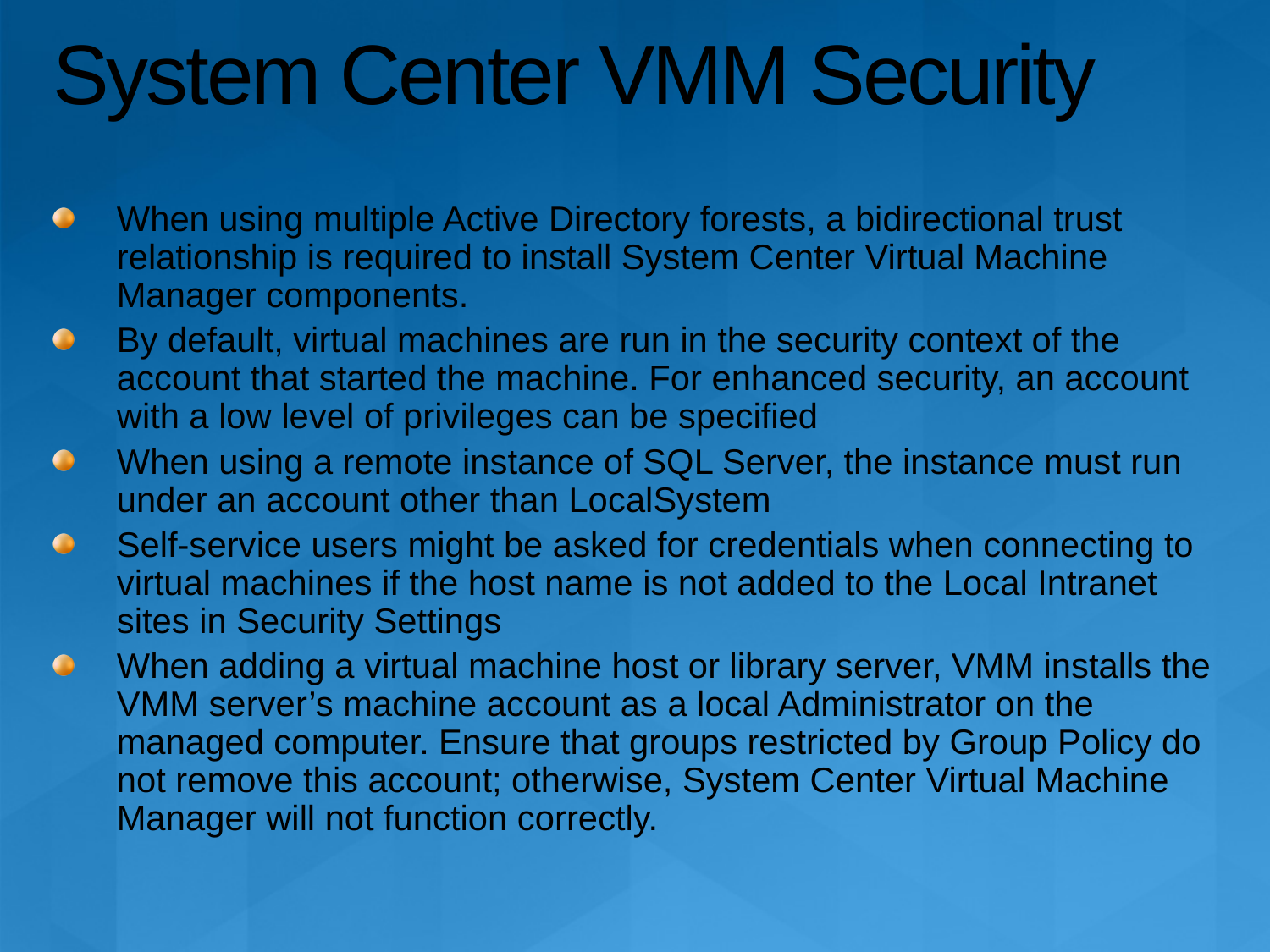

# System Center VMM Security
When using multiple Active Directory forests, a bidirectional trust relationship is required to install System Center Virtual Machine Manager components.
By default, virtual machines are run in the security context of the account that started the machine. For enhanced security, an account with a low level of privileges can be specified
When using a remote instance of SQL Server, the instance must run under an account other than LocalSystem
Self-service users might be asked for credentials when connecting to virtual machines if the host name is not added to the Local Intranet sites in Security Settings
When adding a virtual machine host or library server, VMM installs the VMM server’s machine account as a local Administrator on the managed computer. Ensure that groups restricted by Group Policy do not remove this account; otherwise, System Center Virtual Machine Manager will not function correctly.